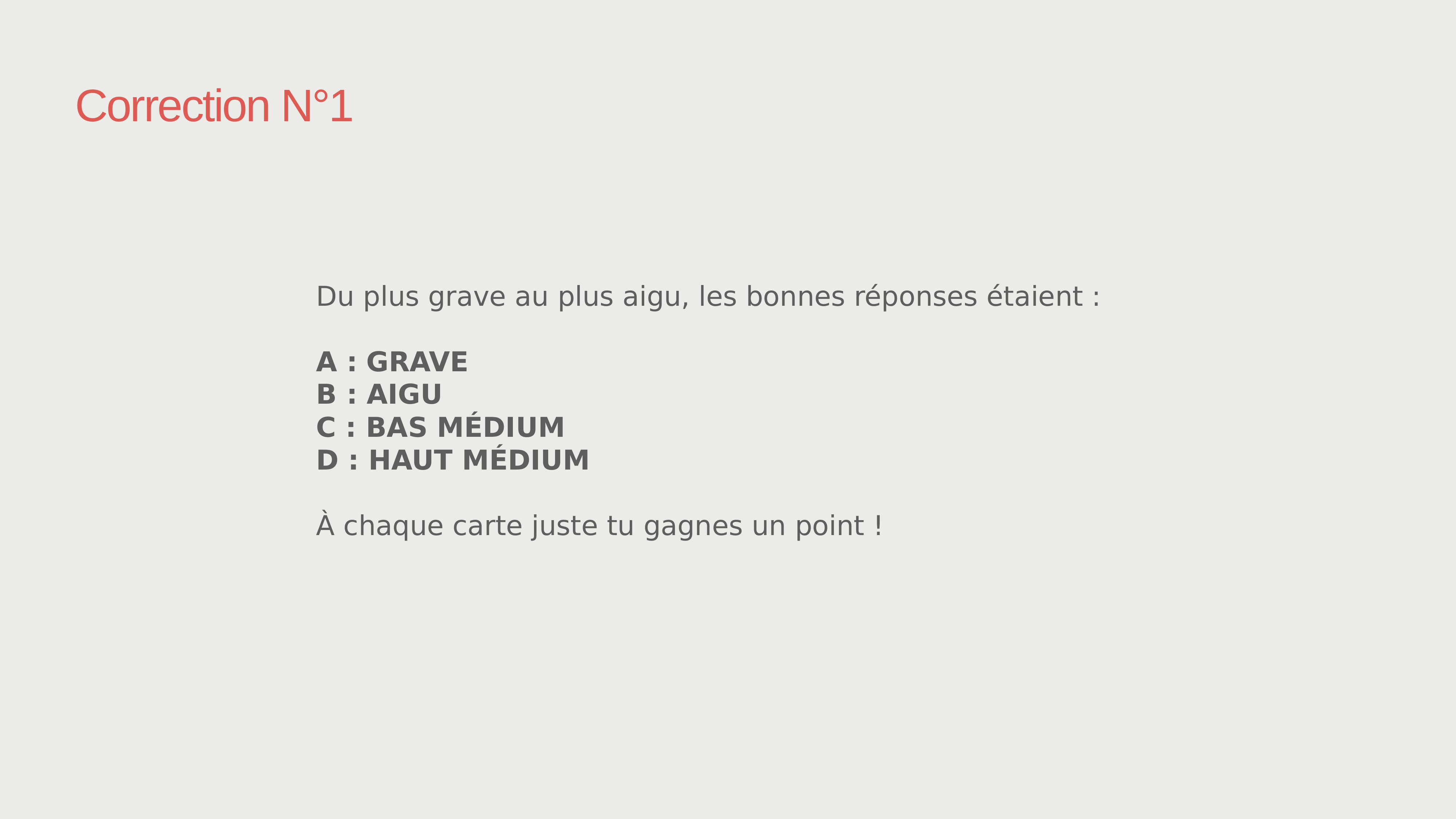

# Correction N°1
Du plus grave au plus aigu, les bonnes réponses étaient :

A : grave
B : aigu
C : bas médium
D : haut médium

À chaque carte juste tu gagnes un point !